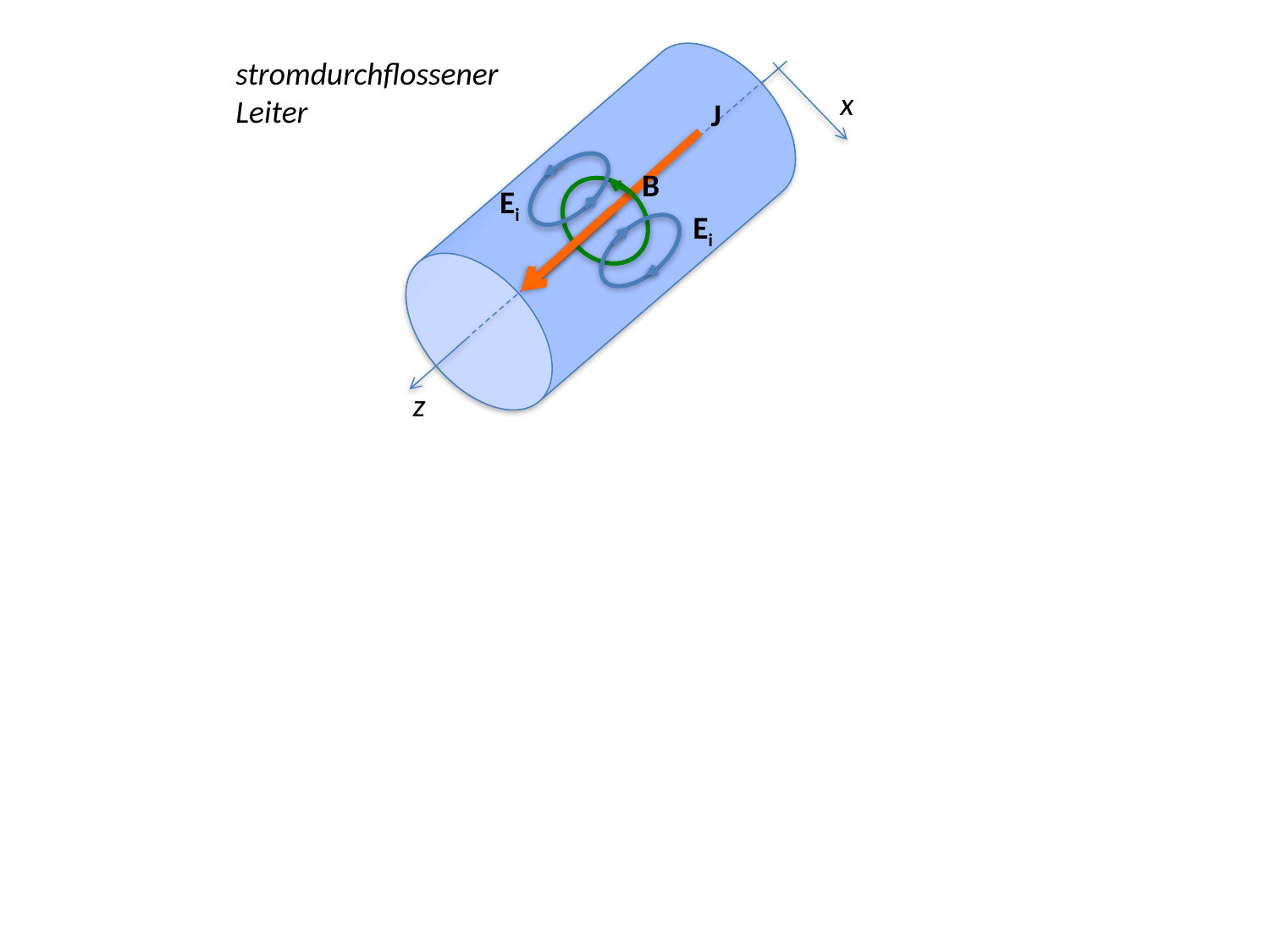

stromdurchflossener Leiter
x
J

B

Ei
Ei

z